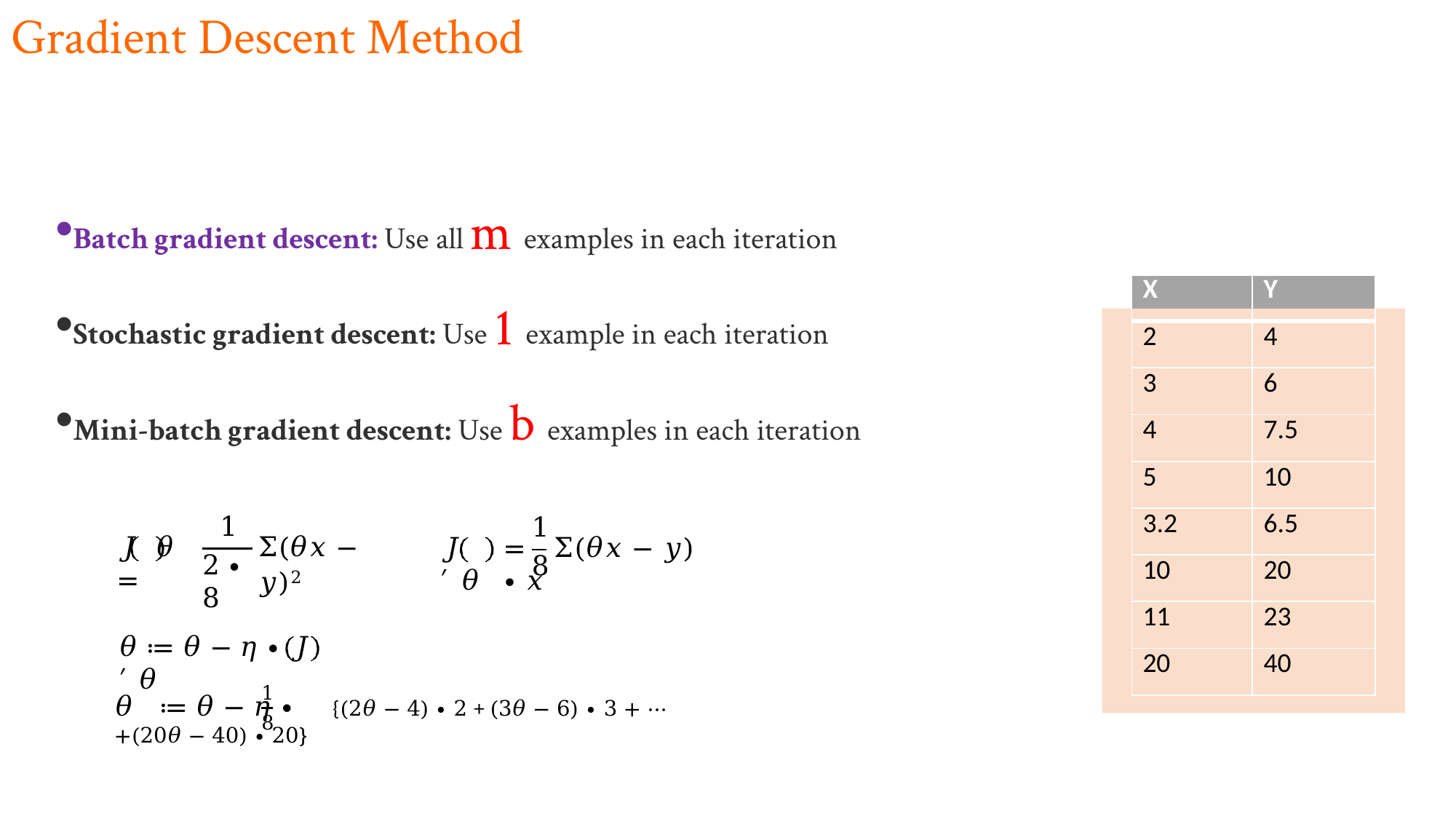

# Gradient Descent Method
Batch gradient descent: Use all m examples in each iteration
Stochastic gradient descent: Use 1 example in each iteration
Mini-batch gradient descent: Use b examples in each iteration
|  | X | Y |  |
| --- | --- | --- | --- |
|  |  |  |  |
|  | 2 | 4 |  |
|  | 3 | 6 |  |
|  | 4 | 7.5 |  |
|  | 5 | 10 |  |
|  | 3.2 | 6.5 |  |
|  | 10 | 20 |  |
|  | 11 | 23 |  |
|  | 20 | 40 |  |
|  |  |  |  |
1
𝐽  𝜃	=
Σ(𝜃𝑥 − 𝑦)2

2 ∙ 8

1
𝐽′ 𝜃
=	Σ(𝜃𝑥 − 𝑦) ∙ 𝑥

8

𝜃 ≔ 𝜃 − 𝜂 ∙ 𝐽′ 𝜃

1
𝜃   ≔ 𝜃 − 𝜂 ∙	{(2𝜃 − 4) ∙ 2 + (3𝜃 − 6) ∙ 3 + ⋯ +(20𝜃 − 40) ∙ 20}

8